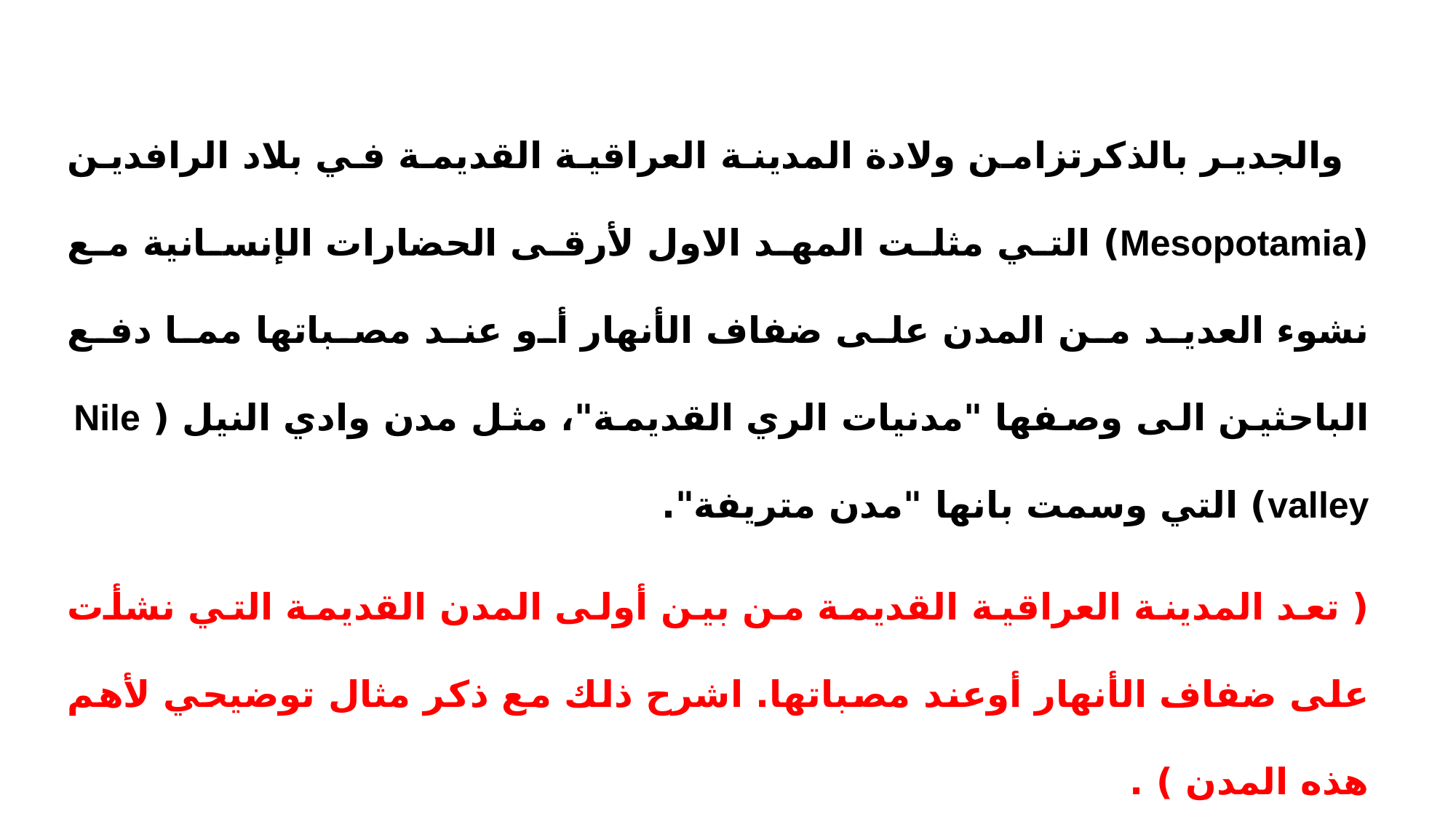

والجدير بالذكرتزامن ولادة المدينة العراقية القديمة في بلاد الرافدين (Mesopotamia) التي مثلت المهد الاول لأرقى الحضارات الإنسانية مع نشوء العديد من المدن على ضفاف الأنهار أو عند مصباتها مما دفع الباحثين الى وصفها "مدنيات الري القديمة"، مثل مدن وادي النيل ( Nile valley) التي وسمت بانها "مدن متريفة".
( تعد المدينة العراقية القديمة من بين أولى المدن القديمة التي نشأت على ضفاف الأنهار أوعند مصباتها. اشرح ذلك مع ذكر مثال توضيحي لأهم هذه المدن ) .